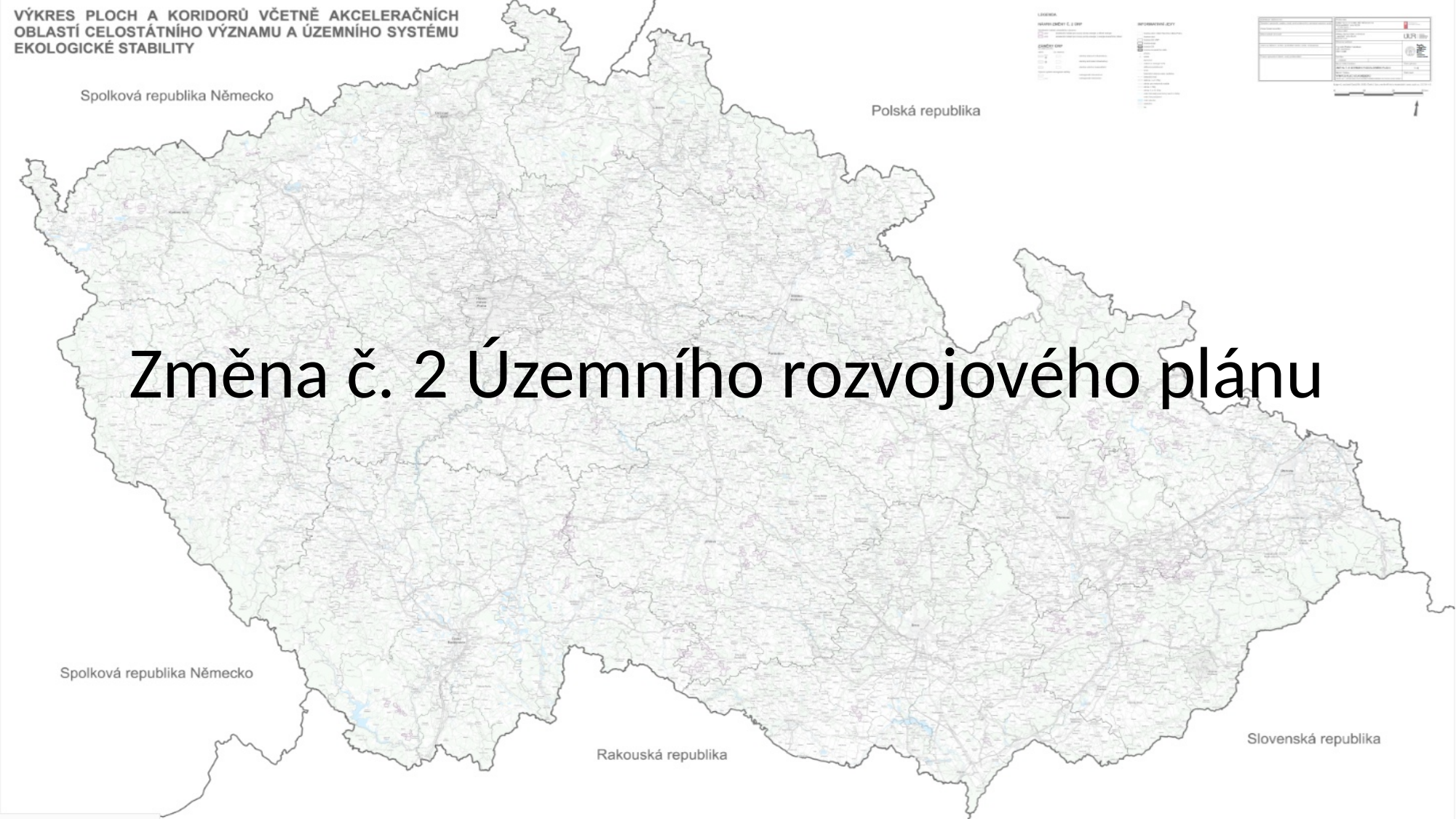

# Změna č. 2 Územního rozvojového plánu